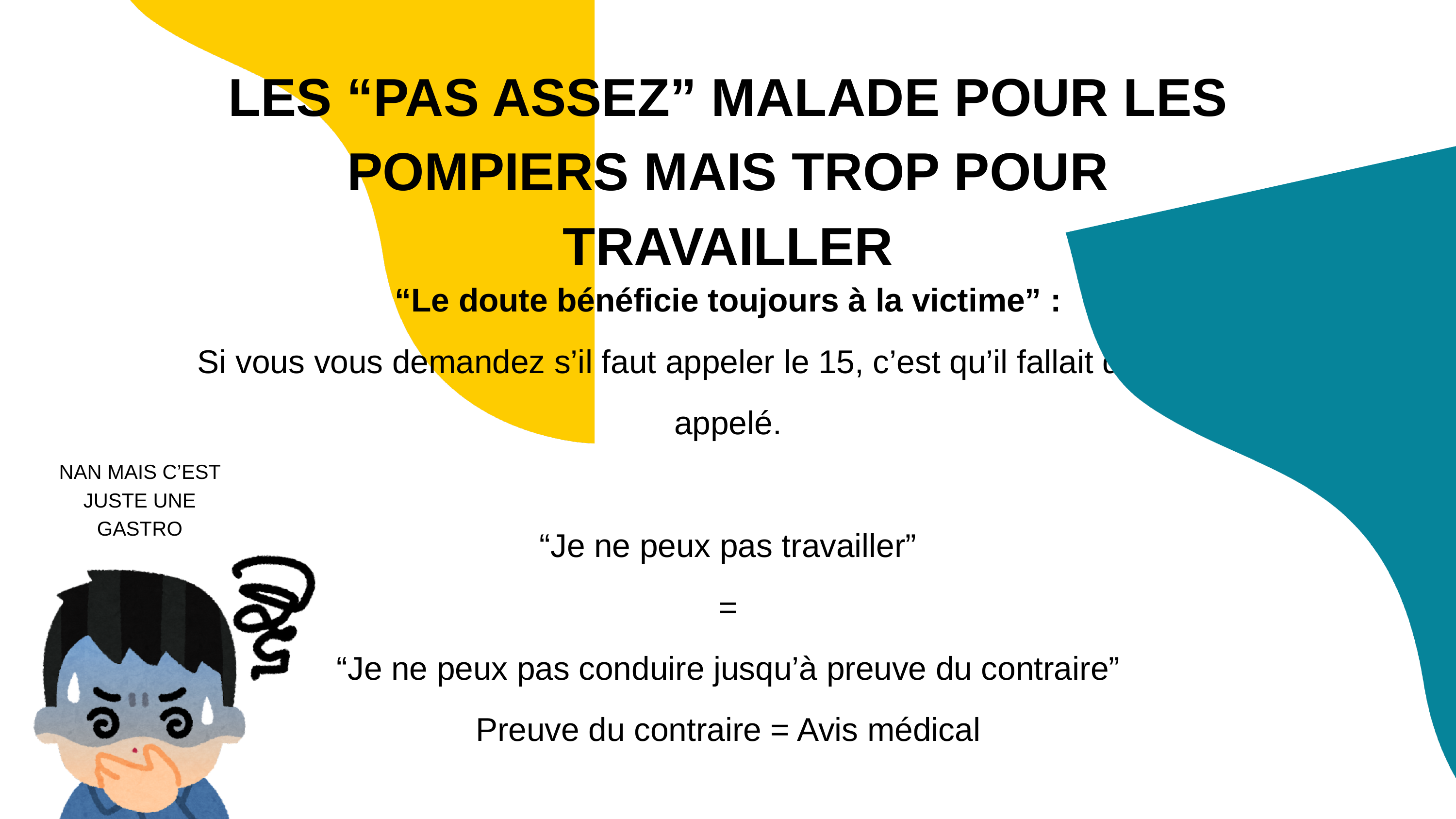

LES “PAS ASSEZ” MALADE POUR LES POMPIERS MAIS TROP POUR TRAVAILLER

“Le doute bénéficie toujours à la victime” :
Si vous vous demandez s’il faut appeler le 15, c’est qu’il fallait déjà l’avoir appelé.

“Je ne peux pas travailler”
=
“Je ne peux pas conduire jusqu’à preuve du contraire”
Preuve du contraire = Avis médical

NAN MAIS C’EST JUSTE UNE GASTRO